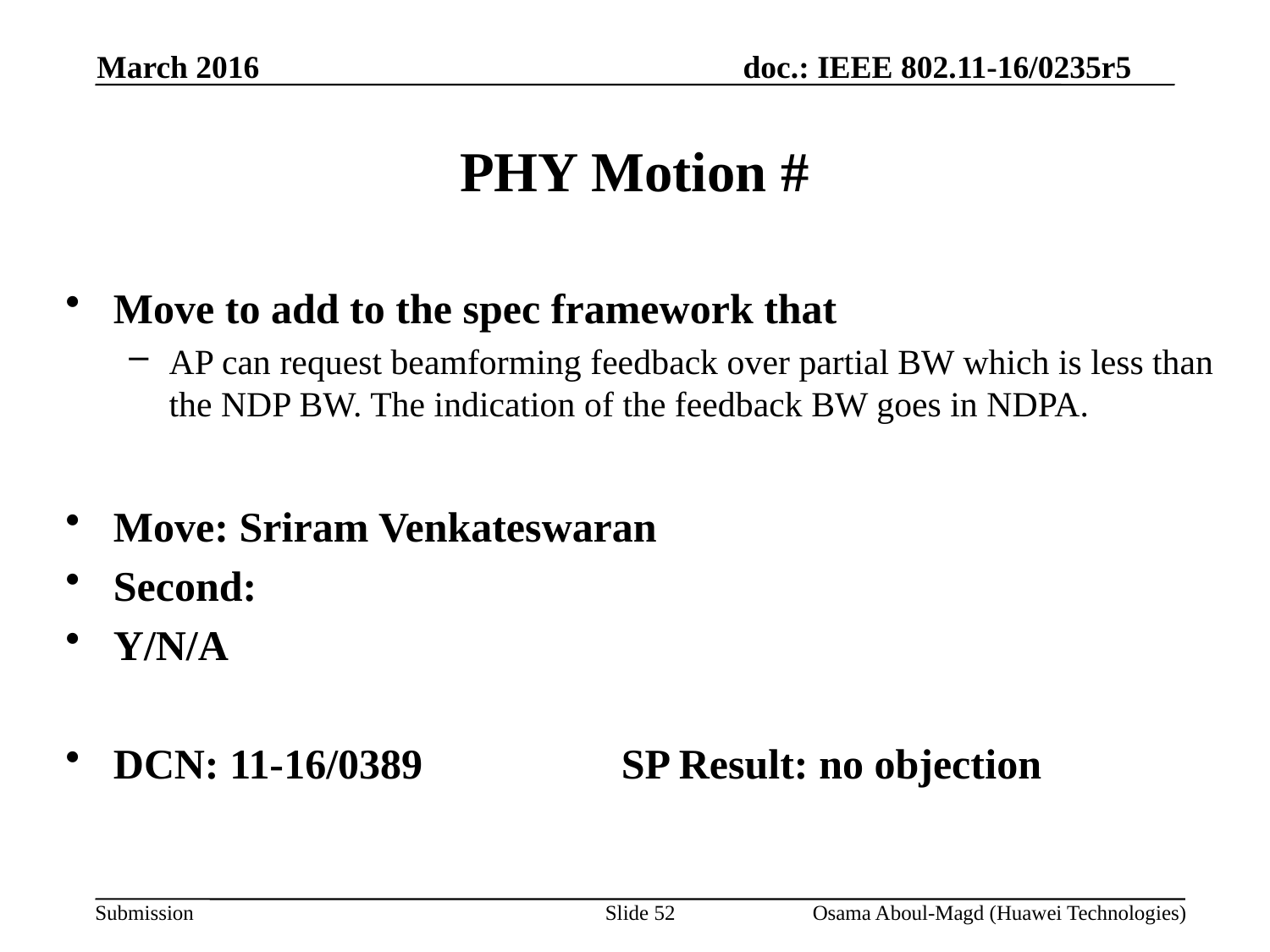

March 2016
# PHY Motion #
Move to add to the spec framework that
AP can request beamforming feedback over partial BW which is less than the NDP BW. The indication of the feedback BW goes in NDPA.

Move: Sriram Venkateswaran
Second:
Y/N/A

DCN: 11-16/0389		SP Result: no objection

Slide 52
Osama Aboul-Magd (Huawei Technologies)